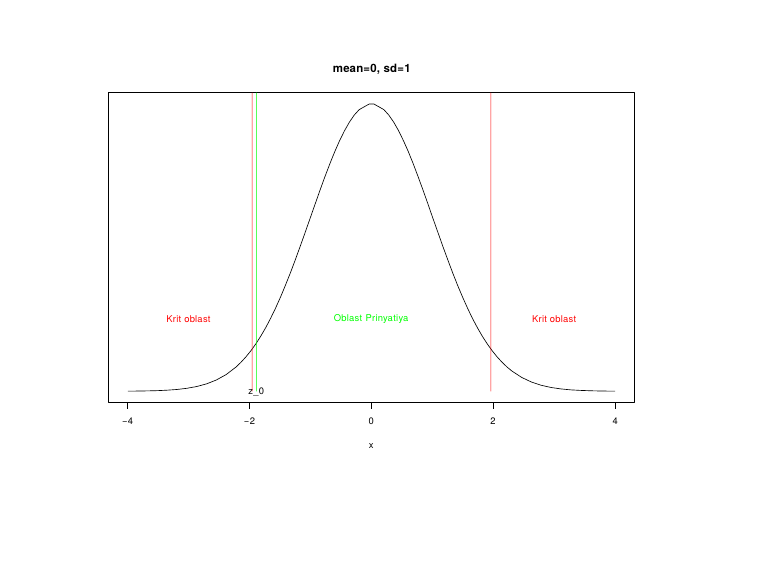

mean=0, sd=1

Oblast Prinyatiya
Krit oblast
Krit oblast
z_0
−4
−2
0
2
4
x